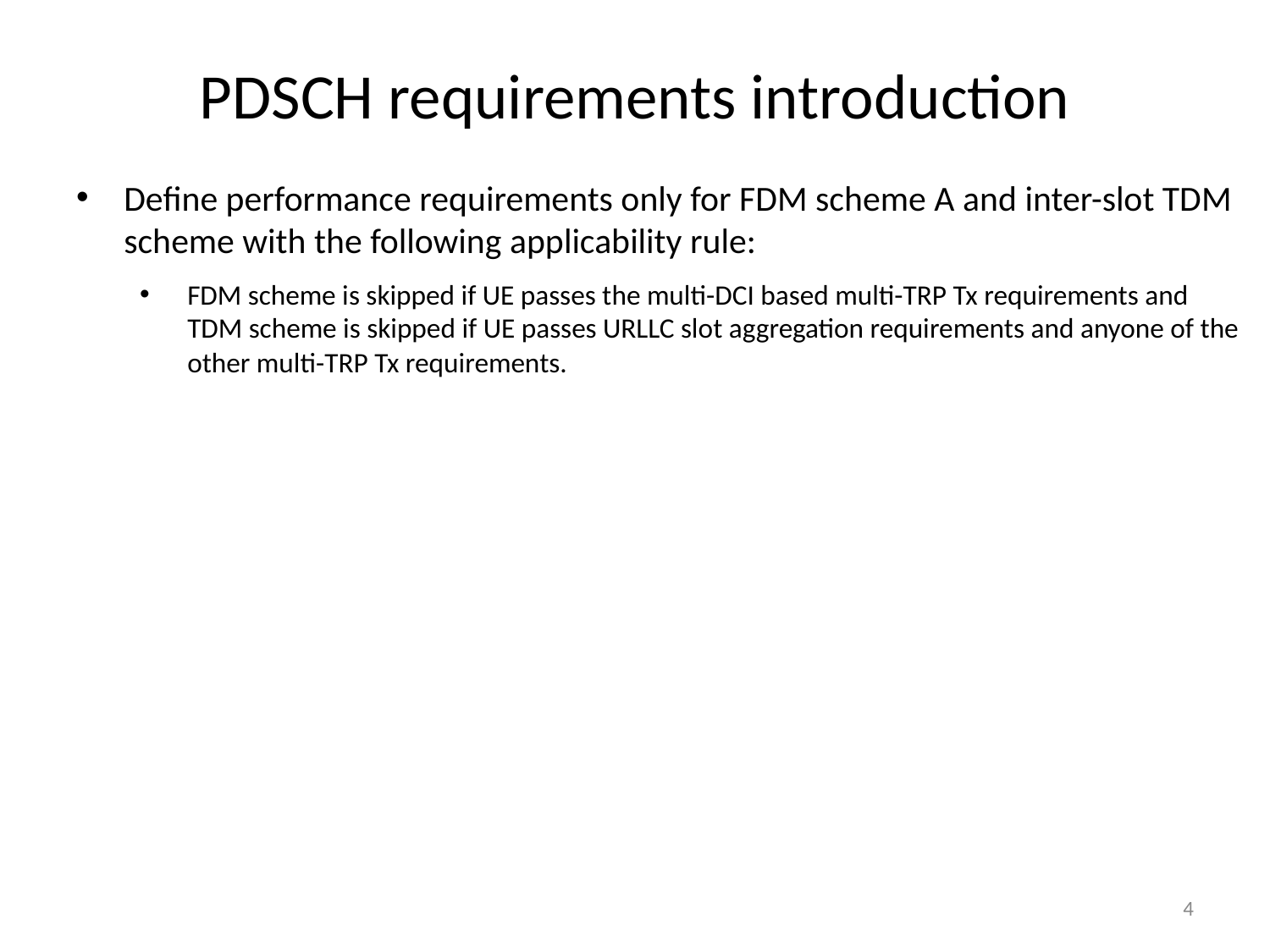

# PDSCH requirements introduction
Define performance requirements only for FDM scheme A and inter-slot TDM scheme with the following applicability rule:
FDM scheme is skipped if UE passes the multi-DCI based multi-TRP Tx requirements and TDM scheme is skipped if UE passes URLLC slot aggregation requirements and anyone of the other multi-TRP Tx requirements.
4